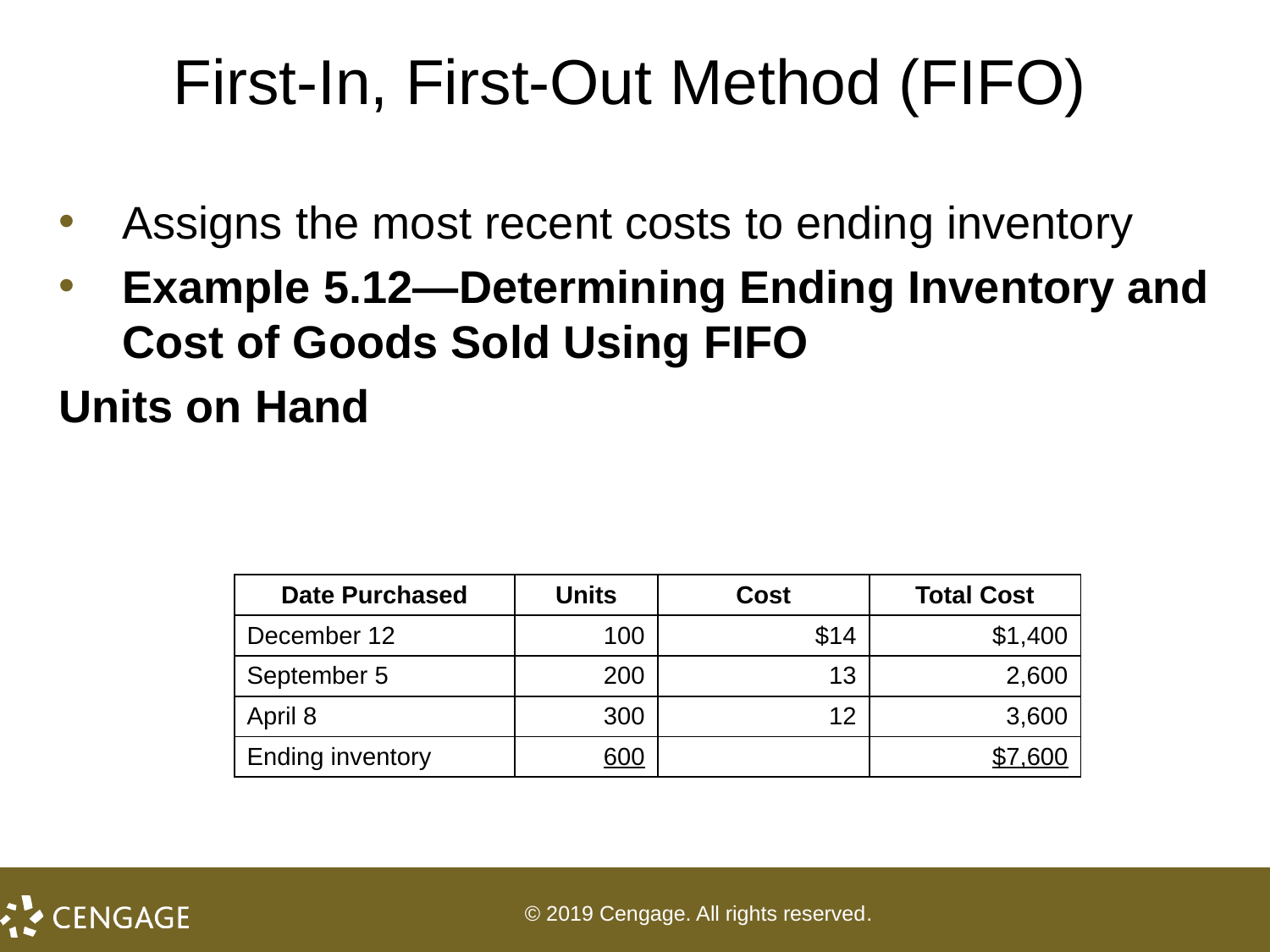

# First-In, First-Out Method (FIFO)
Assigns the most recent costs to ending inventory
Example 5.12—Determining Ending Inventory and Cost of Goods Sold Using FIFO
Units on Hand
| Date Purchased | Units | Cost | Total Cost |
| --- | --- | --- | --- |
| December 12 | 100 | $14 | $1,400 |
| September 5 | 200 | 13 | 2,600 |
| April 8 | 300 | 12 | 3,600 |
| Ending inventory | 600 |  | $7,600 |